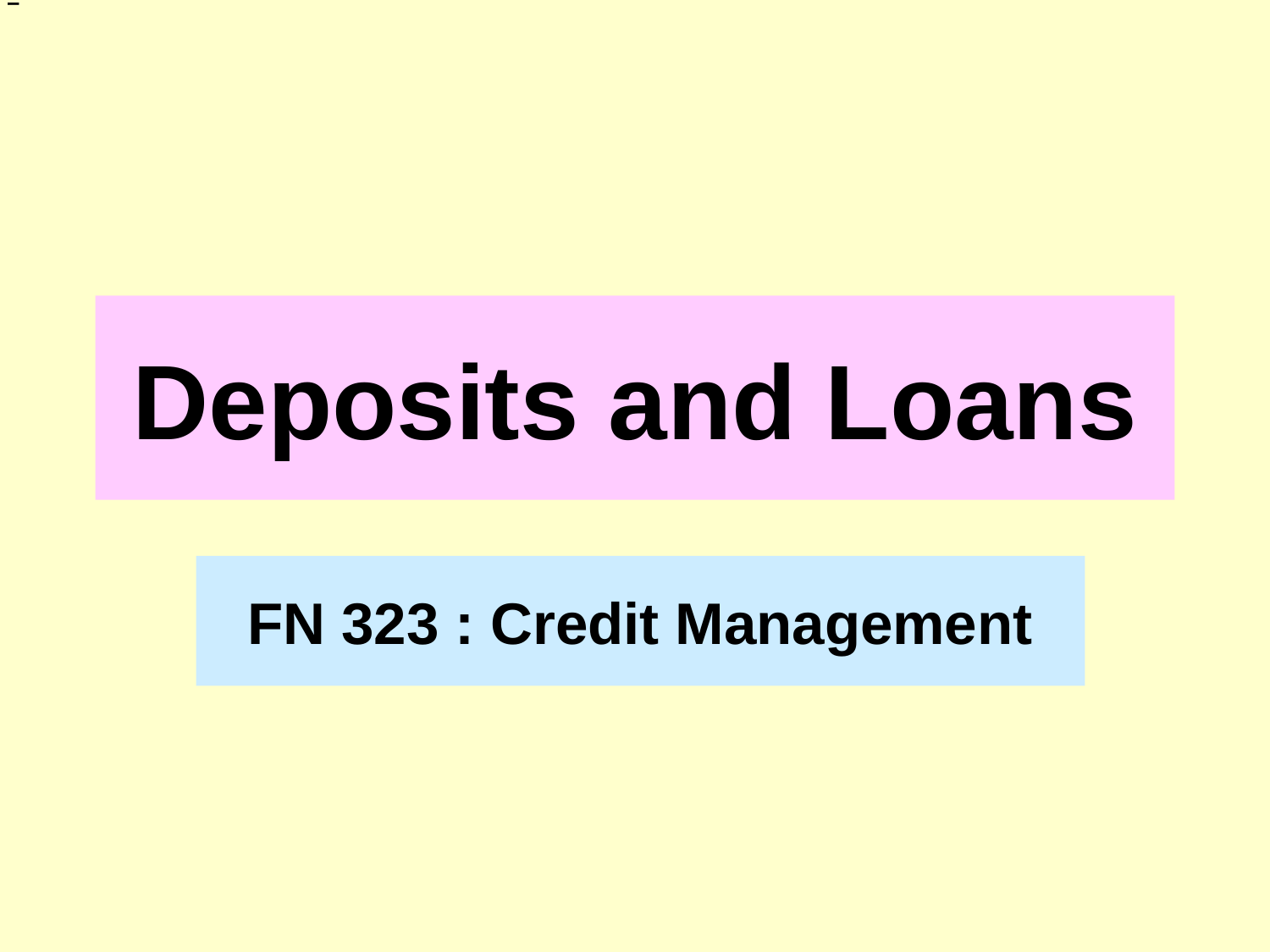

# Deposits and Loans
FN 323 : Credit Management